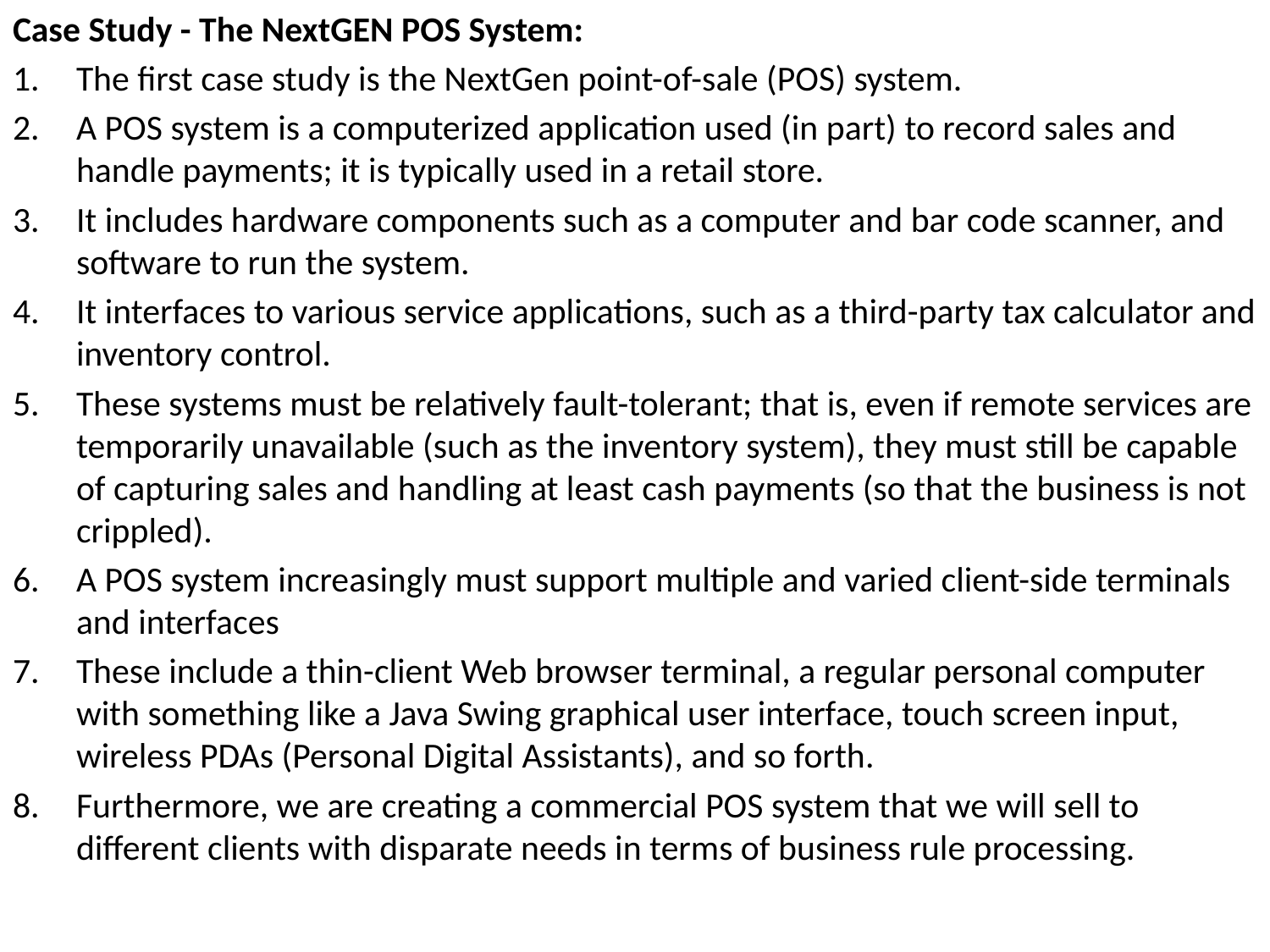

Case Study - The NextGEN POS System:
The first case study is the NextGen point-of-sale (POS) system.
A POS system is a computerized application used (in part) to record sales and handle payments; it is typically used in a retail store.
It includes hardware components such as a computer and bar code scanner, and software to run the system.
It interfaces to various service applications, such as a third-party tax calculator and inventory control.
These systems must be relatively fault-tolerant; that is, even if remote services are temporarily unavailable (such as the inventory system), they must still be capable of capturing sales and handling at least cash payments (so that the business is not crippled).
A POS system increasingly must support multiple and varied client-side terminals and interfaces
These include a thin-client Web browser terminal, a regular personal computer with something like a Java Swing graphical user interface, touch screen input, wireless PDAs (Personal Digital Assistants), and so forth.
Furthermore, we are creating a commercial POS system that we will sell to different clients with disparate needs in terms of business rule processing.